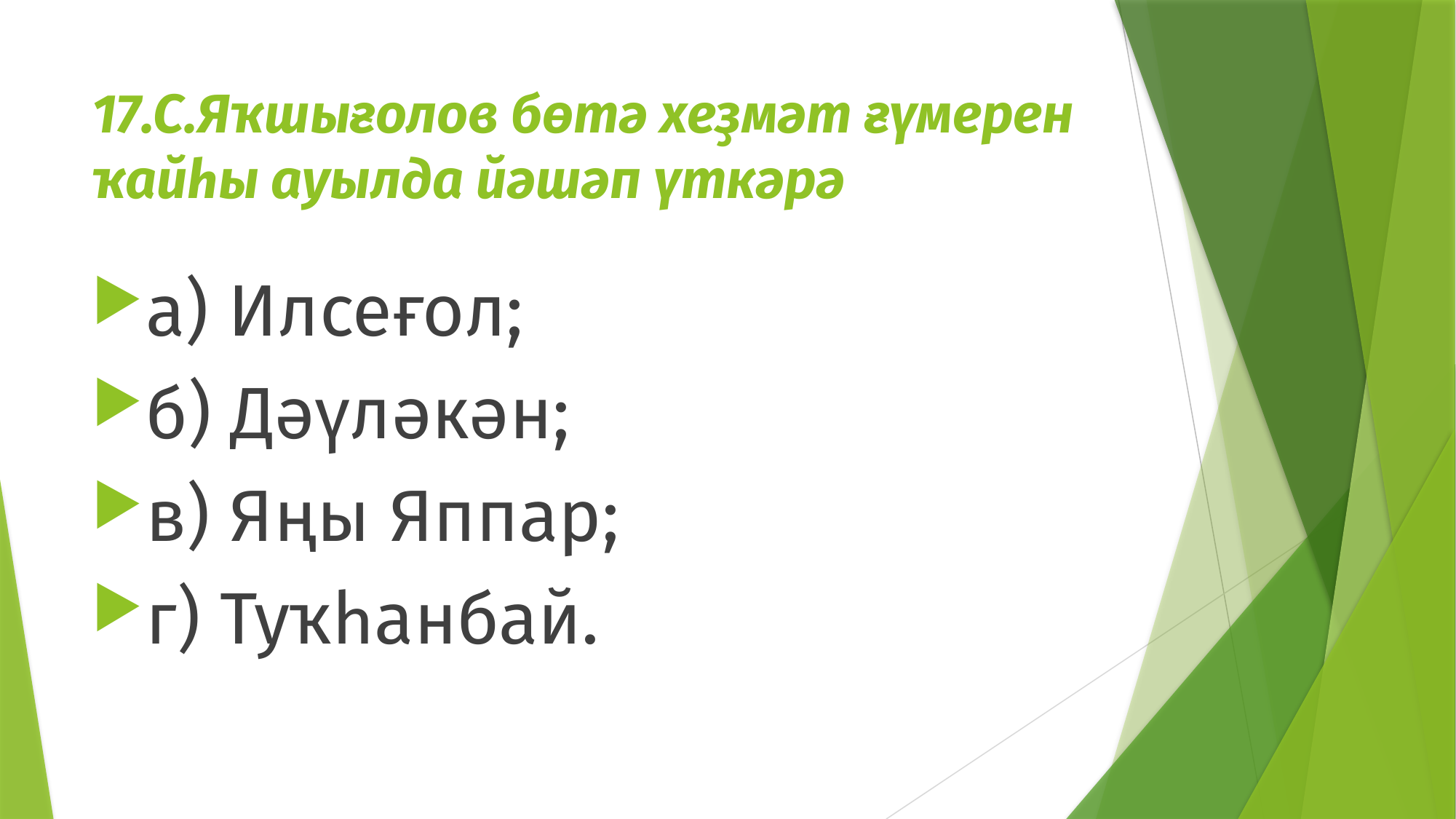

# 17.С.Яҡшығолов бөтә хеҙмәт ғүмерен ҡайһы ауылда йәшәп үткәрә
а) Илсеғол;
б) Дәүләкән;
в) Яңы Яппар;
г) Туҡһанбай.